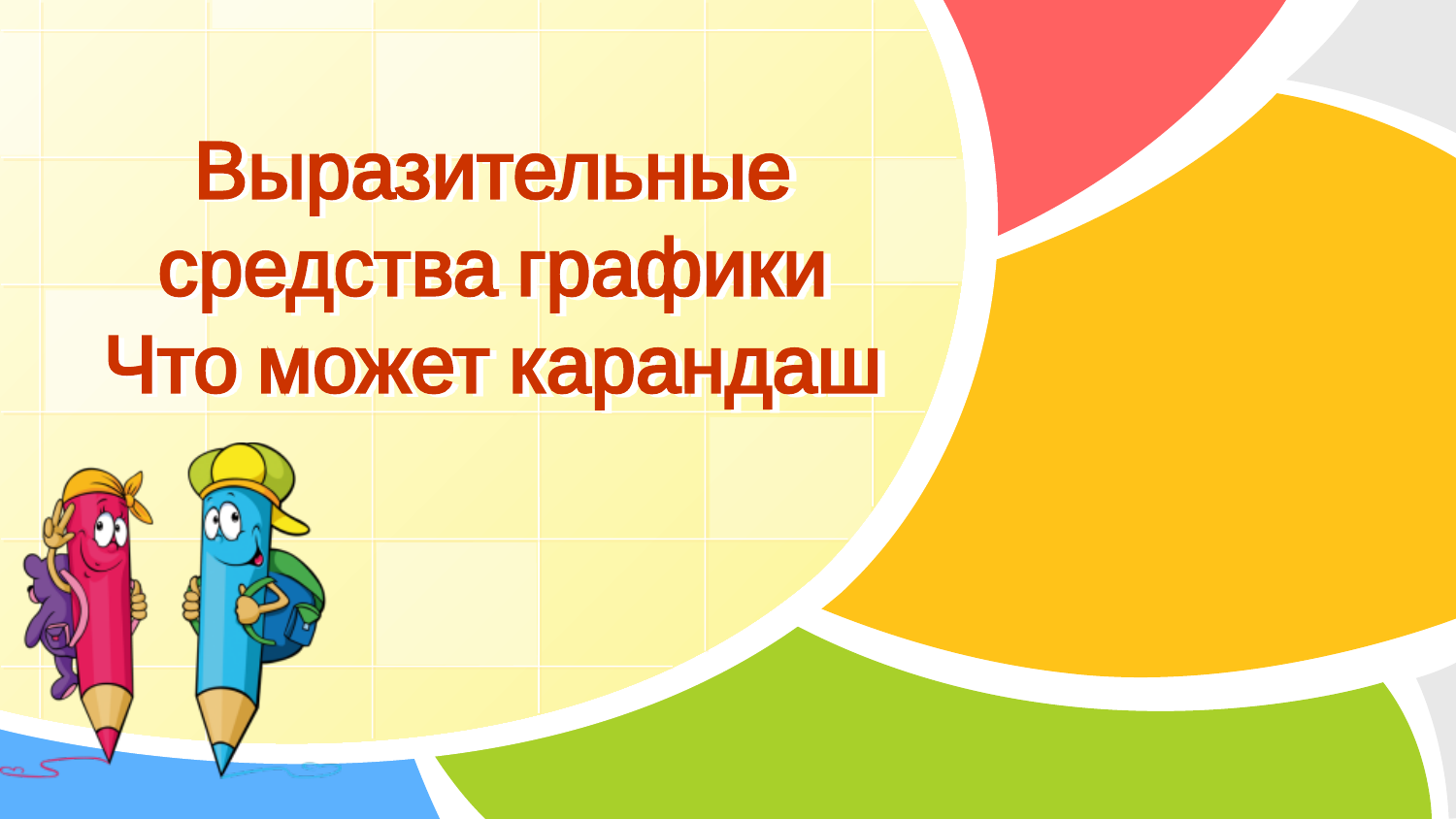

# Выразительные средства графики Что может карандаш